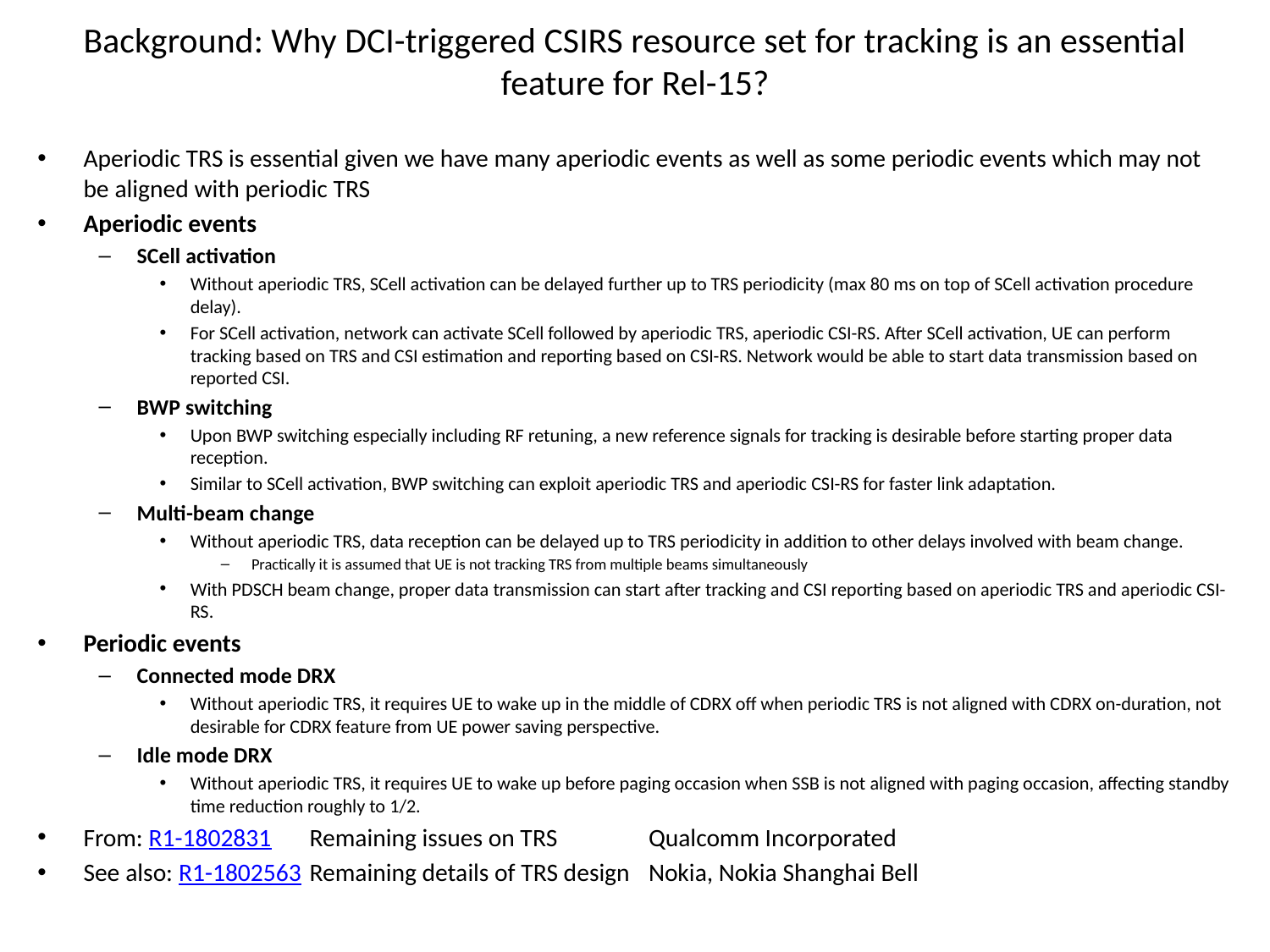

# Background: Why DCI-triggered CSIRS resource set for tracking is an essential feature for Rel-15?
Aperiodic TRS is essential given we have many aperiodic events as well as some periodic events which may not be aligned with periodic TRS
Aperiodic events
SCell activation
Without aperiodic TRS, SCell activation can be delayed further up to TRS periodicity (max 80 ms on top of SCell activation procedure delay).
For SCell activation, network can activate SCell followed by aperiodic TRS, aperiodic CSI-RS. After SCell activation, UE can perform tracking based on TRS and CSI estimation and reporting based on CSI-RS. Network would be able to start data transmission based on reported CSI.
BWP switching
Upon BWP switching especially including RF retuning, a new reference signals for tracking is desirable before starting proper data reception.
Similar to SCell activation, BWP switching can exploit aperiodic TRS and aperiodic CSI-RS for faster link adaptation.
Multi-beam change
Without aperiodic TRS, data reception can be delayed up to TRS periodicity in addition to other delays involved with beam change.
Practically it is assumed that UE is not tracking TRS from multiple beams simultaneously
With PDSCH beam change, proper data transmission can start after tracking and CSI reporting based on aperiodic TRS and aperiodic CSI-RS.
Periodic events
Connected mode DRX
Without aperiodic TRS, it requires UE to wake up in the middle of CDRX off when periodic TRS is not aligned with CDRX on-duration, not desirable for CDRX feature from UE power saving perspective.
Idle mode DRX
Without aperiodic TRS, it requires UE to wake up before paging occasion when SSB is not aligned with paging occasion, affecting standby time reduction roughly to 1/2.
From: R1-1802831		Remaining issues on TRS	Qualcomm Incorporated
See also: R1-1802563	Remaining details of TRS design	Nokia, Nokia Shanghai Bell